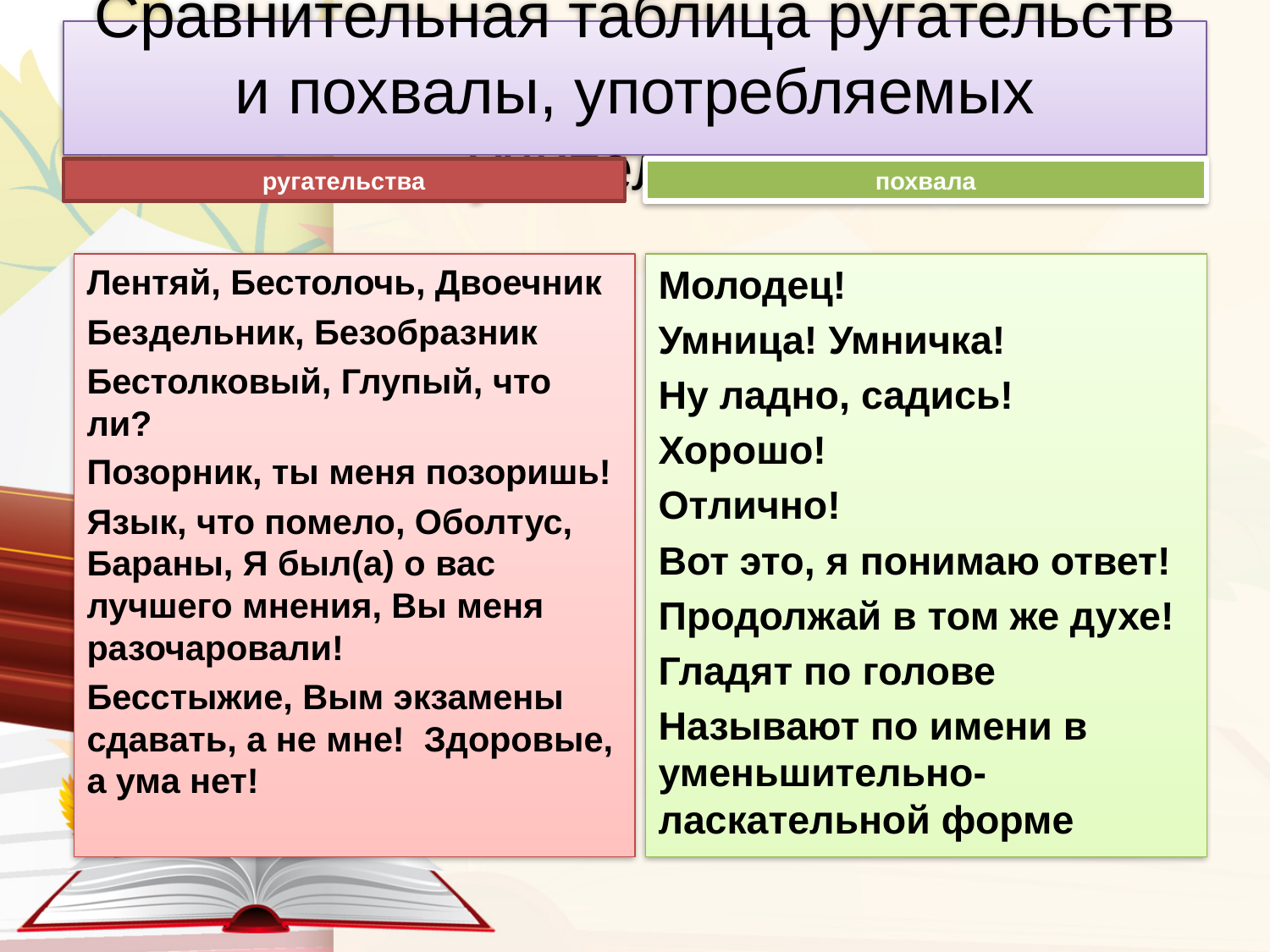

# Сравнительная таблица ругательств и похвалы, употребляемых учителями:
ругательства
похвала
Лентяй, Бестолочь, Двоечник
Бездельник, Безобразник
Бестолковый, Глупый, что ли?
Позорник, ты меня позоришь!
Язык, что помело, Оболтус, Бараны, Я был(а) о вас лучшего мнения, Вы меня разочаровали!
Бесстыжие, Вым экзамены сдавать, а не мне!  Здоровые, а ума нет!

Молодец!
Умница! Умничка!
Ну ладно, садись!
Хорошо!
Отлично!
Вот это, я понимаю ответ!
Продолжай в том же духе!
Гладят по голове
Называют по имени в уменьшительно-ласкательной форме